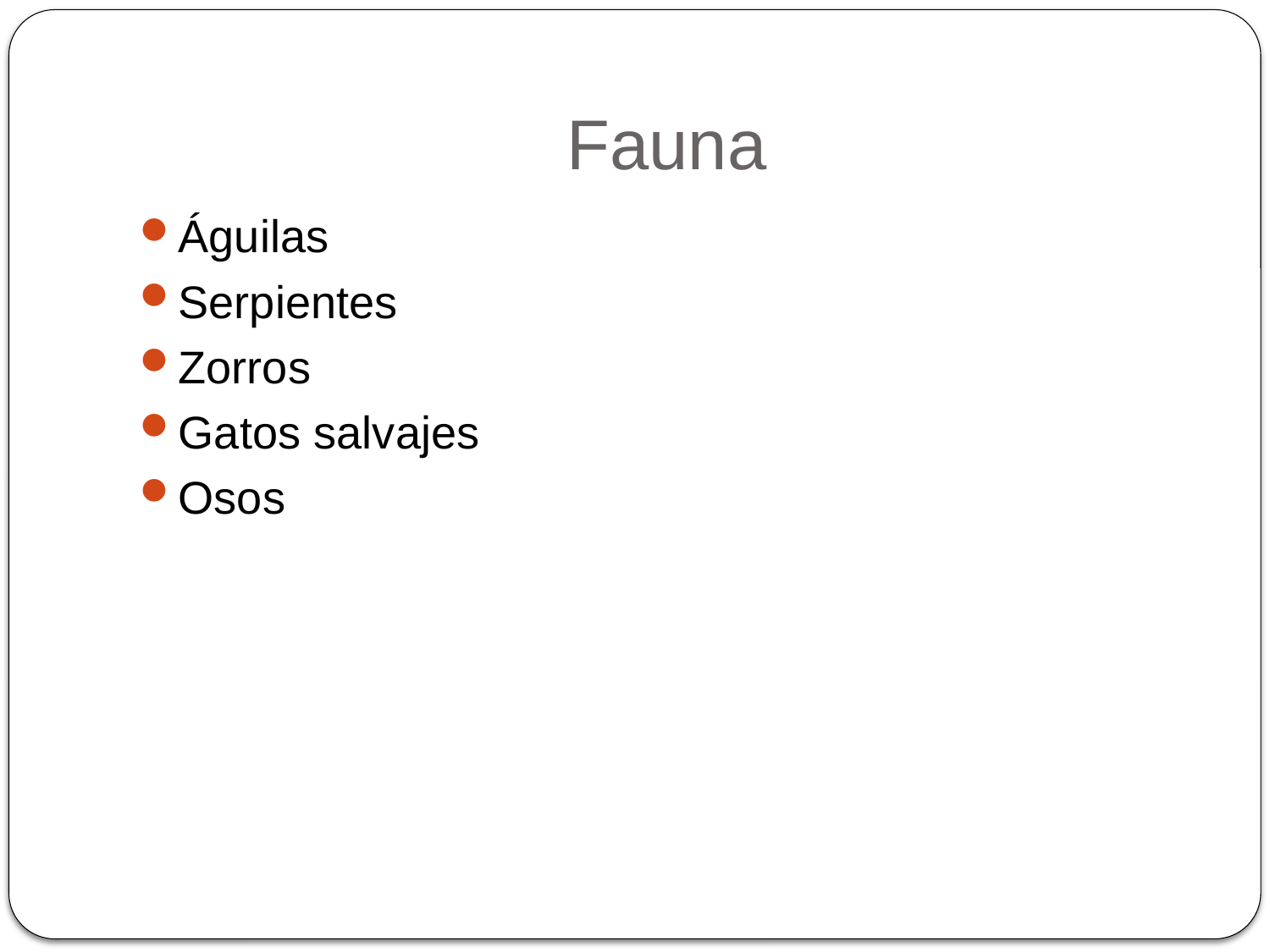

# Fauna
Águilas
Serpientes
Zorros
Gatos salvajes
Osos